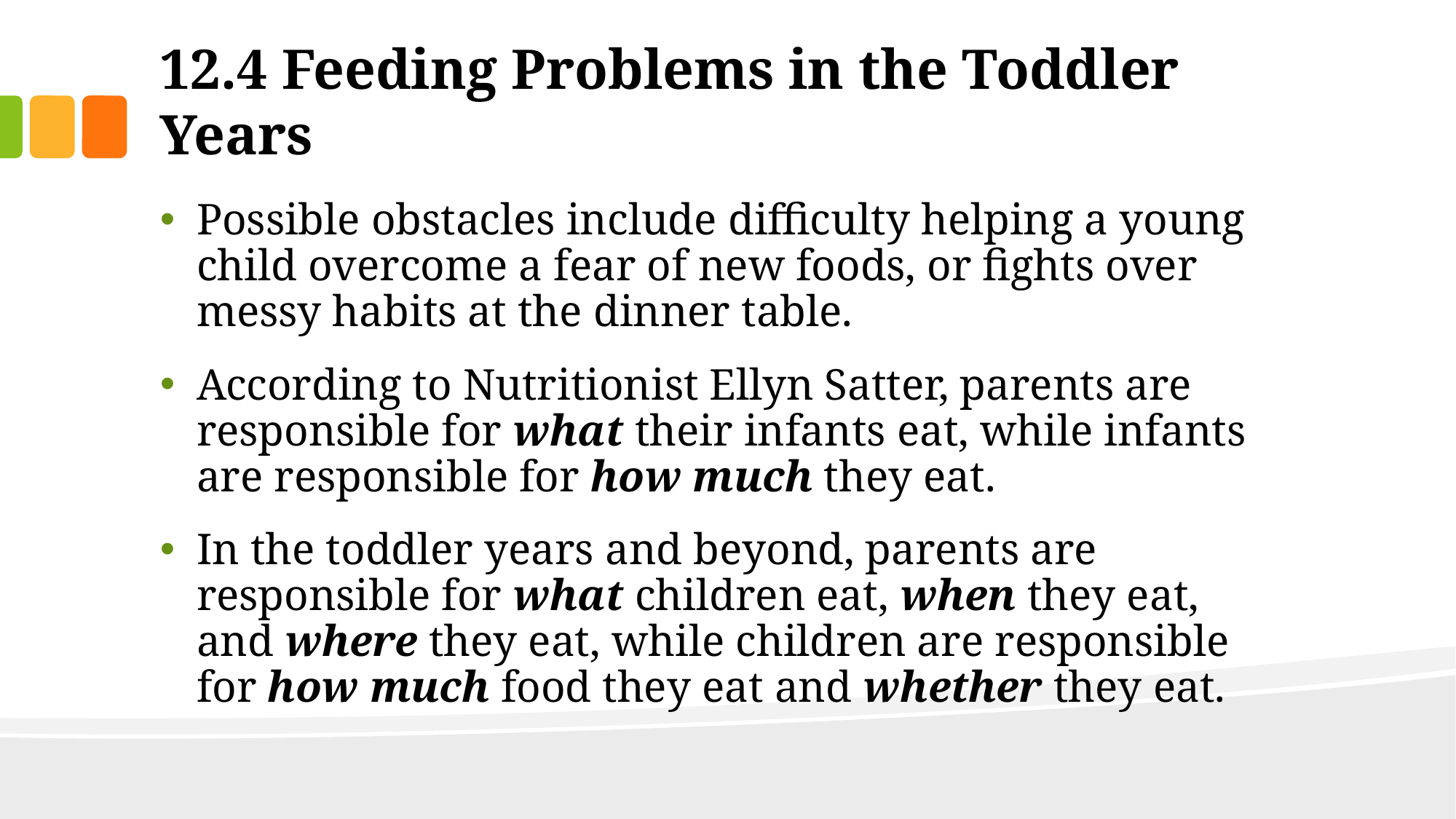

# 12.4 Feeding Problems in the Toddler Years
Possible obstacles include difficulty helping a young child overcome a fear of new foods, or fights over messy habits at the dinner table.
According to Nutritionist Ellyn Satter, parents are responsible for what their infants eat, while infants are responsible for how much they eat.
In the toddler years and beyond, parents are responsible for what children eat, when they eat, and where they eat, while children are responsible for how much food they eat and whether they eat.